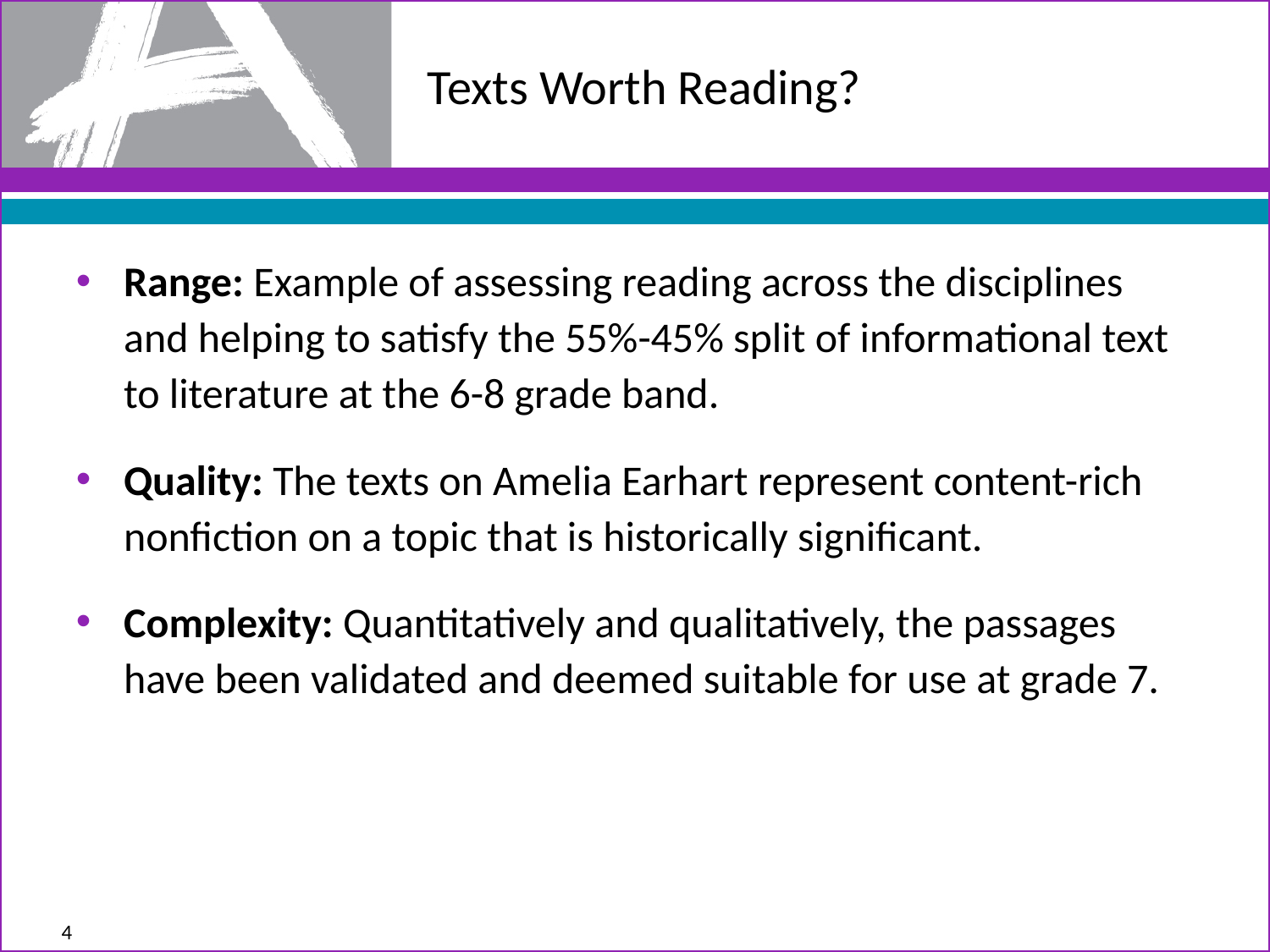

# Texts Worth Reading?
Range: Example of assessing reading across the disciplines and helping to satisfy the 55%-45% split of informational text to literature at the 6-8 grade band.

Quality: The texts on Amelia Earhart represent content-rich nonfiction on a topic that is historically significant.

Complexity: Quantitatively and qualitatively, the passages have been validated and deemed suitable for use at grade 7.

4